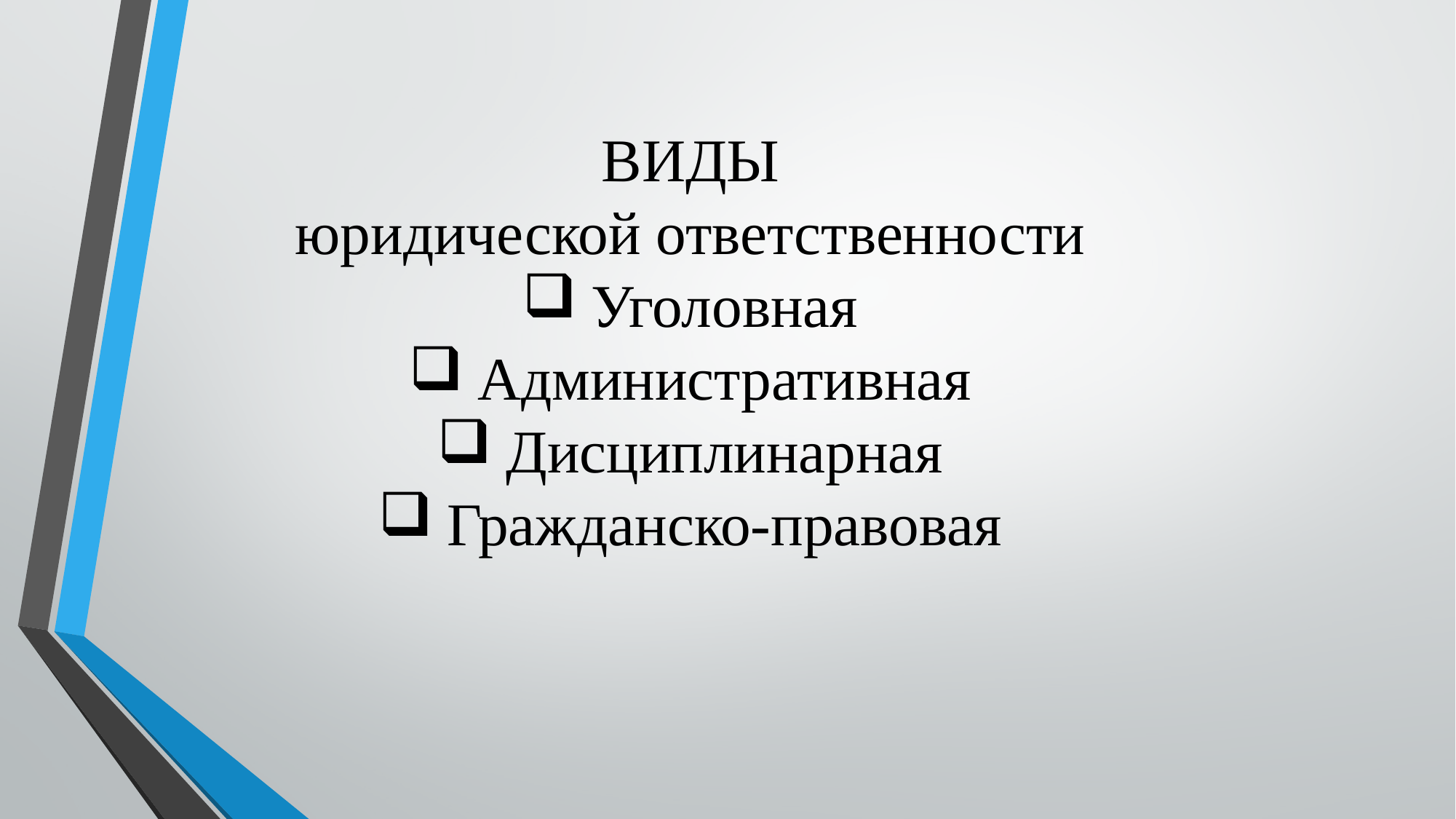

ВИДЫ
юридической ответственности
Уголовная
Административная
Дисциплинарная
Гражданско-правовая